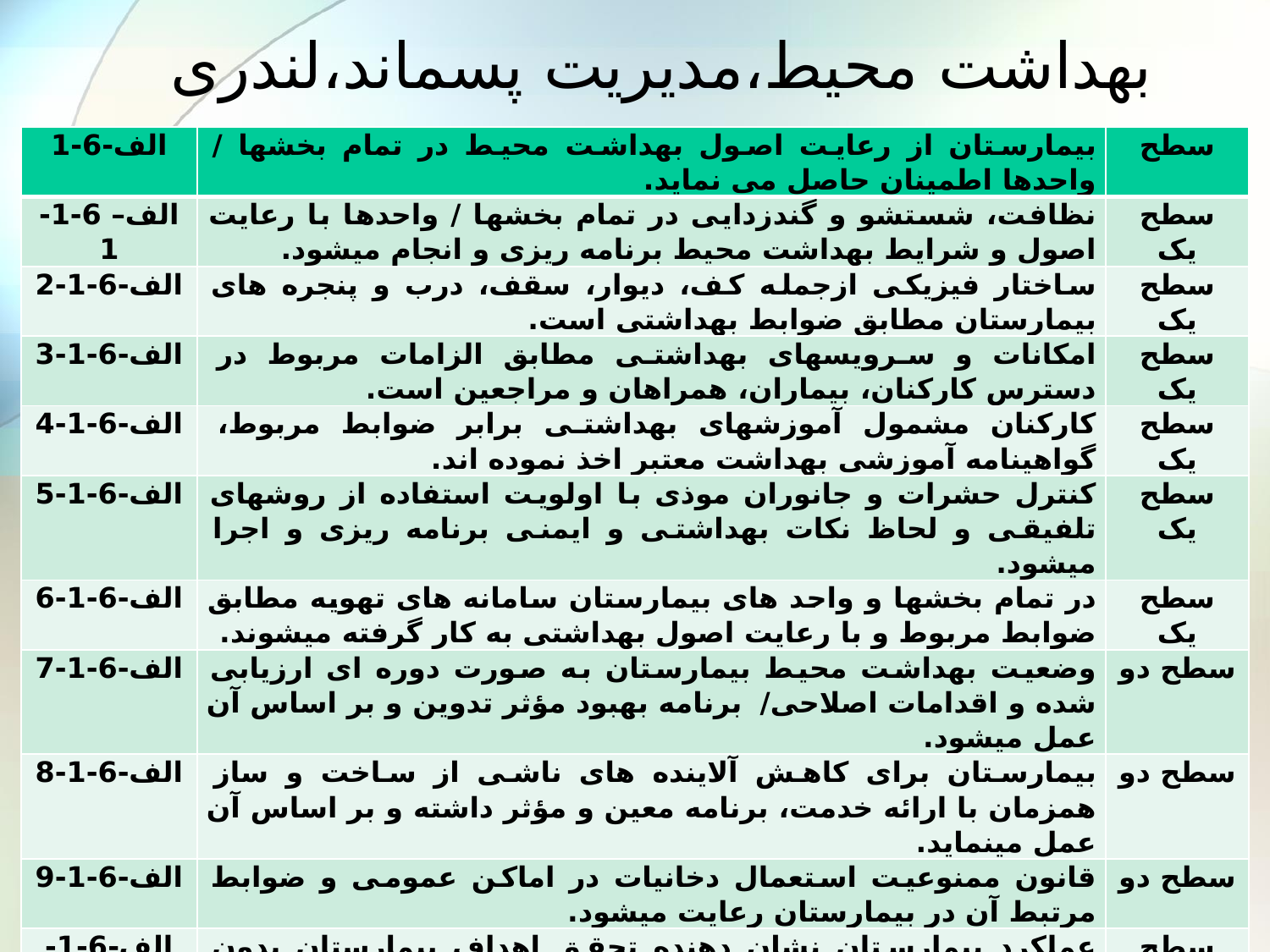

# بهداشت محیط،مدیریت پسماند،لندری
| الف-6-1 | بیمارستان از رعایت اصول بهداشت محیط در تمام بخشها / واحدها اطمینان حاصل می نماید. | سطح |
| --- | --- | --- |
| الف– 6-1-1 | نظافت، شستشو و گندزدایی در تمام بخشها / واحدها با رعایت اصول و شرایط بهداشت محیط برنامه ریزی و انجام میشود. | سطح یک |
| الف-6-1-2 | ساختار فیزیکی ازجمله کف، دیوار، سقف، درب و پنجره های بیمارستان مطابق ضوابط بهداشتی است. | سطح یک |
| الف-6-1-3 | امکانات و سرویسهای بهداشتی مطابق الزامات مربوط در دسترس کارکنان، بیماران، همراهان و مراجعین است. | سطح یک |
| الف-6-1-4 | کارکنان مشمول آموزشهای بهداشتی برابر ضوابط مربوط، گواهینامه آموزشی بهداشت معتبر اخذ نموده اند. | سطح یک |
| الف-6-1-5 | کنترل حشرات و جانوران موذی با اولویت استفاده از روشهای تلفیقی و لحاظ نکات بهداشتی و ایمنی برنامه ریزی و اجرا میشود. | سطح یک |
| الف-6-1-6 | در تمام بخشها و واحد های بیمارستان سامانه های تهویه مطابق ضوابط مربوط و با رعایت اصول بهداشتی به کار گرفته میشوند. | سطح یک |
| الف-6-1-7 | وضعیت بهداشت محیط بیمارستان به صورت دوره ای ارزیابی شده و اقدامات اصلاحی/ برنامه بهبود مؤثر تدوین و بر اساس آن عمل میشود. | سطح دو |
| الف-6-1-8 | بیمارستان برای کاهش آلاینده های ناشی از ساخت و ساز همزمان با ارائه خدمت، برنامه معین و مؤثر داشته و بر اساس آن عمل مینماید. | سطح دو |
| الف-6-1-9 | قانون ممنوعیت استعمال دخانیات در اماکن عمومی و ضوابط مرتبط آن در بیمارستان رعایت میشود. | سطح دو |
| الف-6-1-10 | عملکرد بیمارستان نشان دهنده تحقق اهداف بیمارستان بدون دخانیات است. | سطح سه |